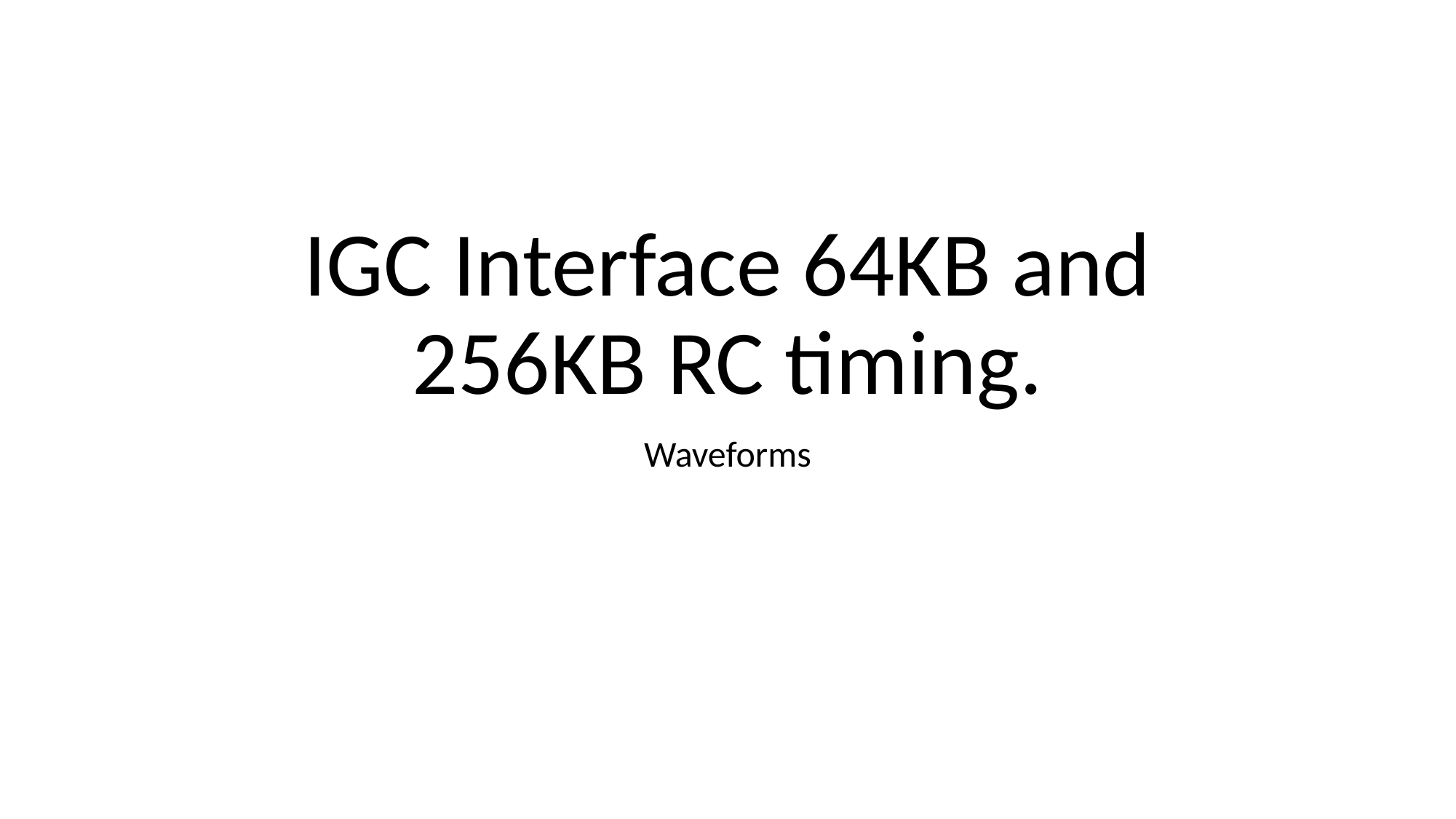

# IGC Interface 64KB and 256KB RC timing.
Waveforms